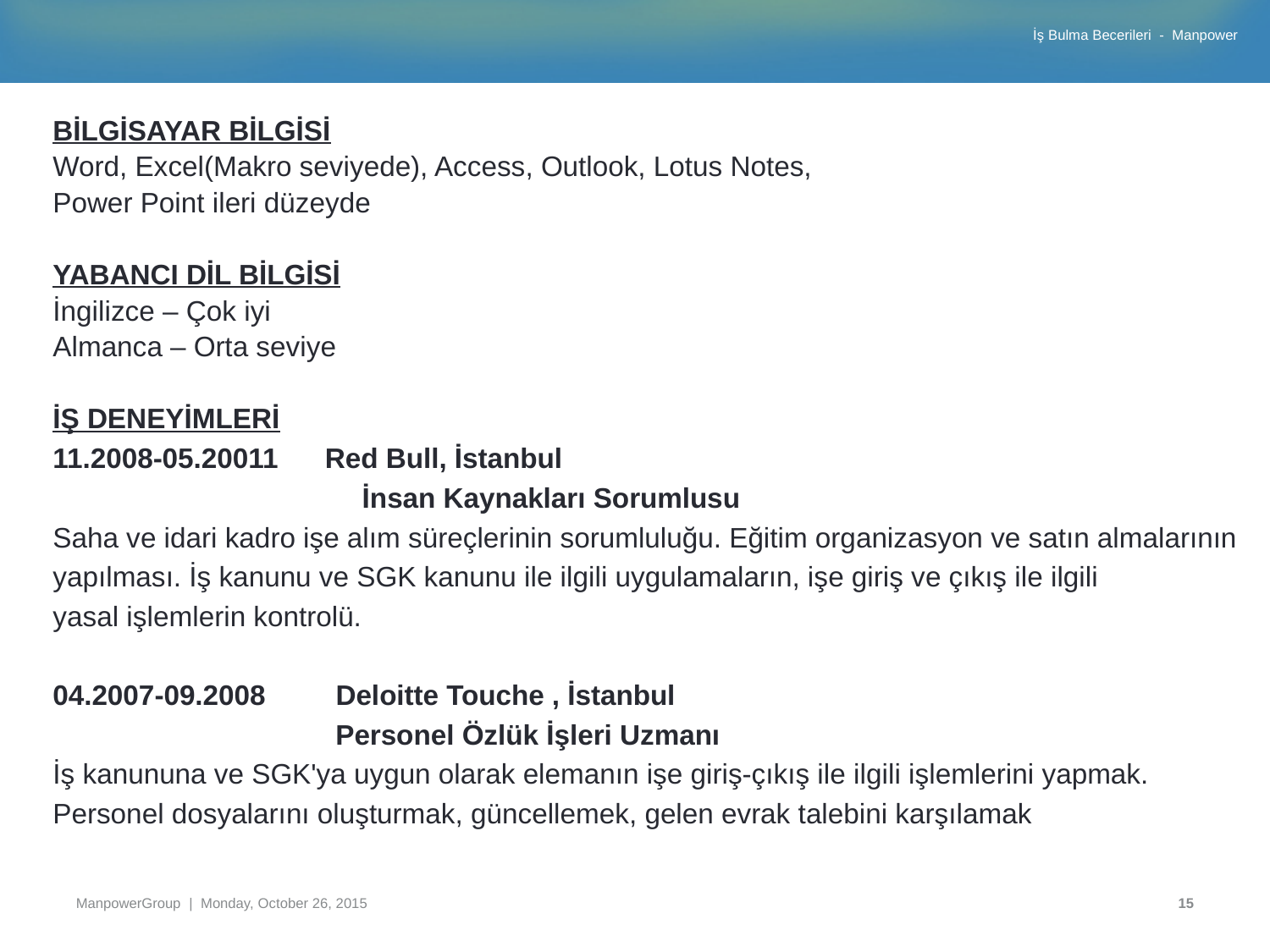

BİLGİSAYAR BİLGİSİ
Word, Excel(Makro seviyede), Access, Outlook, Lotus Notes,
Power Point ileri düzeyde

YABANCI DİL BİLGİSİ
İngilizce – Çok iyi
Almanca – Orta seviye

İŞ DENEYİMLERİ
11.2008-05.20011      Red Bull, İstanbul
		   İnsan Kaynakları Sorumlusu
Saha ve idari kadro işe alım süreçlerinin sorumluluğu. Eğitim organizasyon ve satın almalarının
yapılması. İş kanunu ve SGK kanunu ile ilgili uygulamaların, işe giriş ve çıkış ile ilgili
yasal işlemlerin kontrolü.

04.2007-09.2008         Deloitte Touche , İstanbul
    	                              Personel Özlük İşleri Uzmanı
İş kanununa ve SGK'ya uygun olarak elemanın işe giriş-çıkış ile ilgili işlemlerini yapmak.
Personel dosyalarını oluşturmak, güncellemek, gelen evrak talebini karşılamak

#